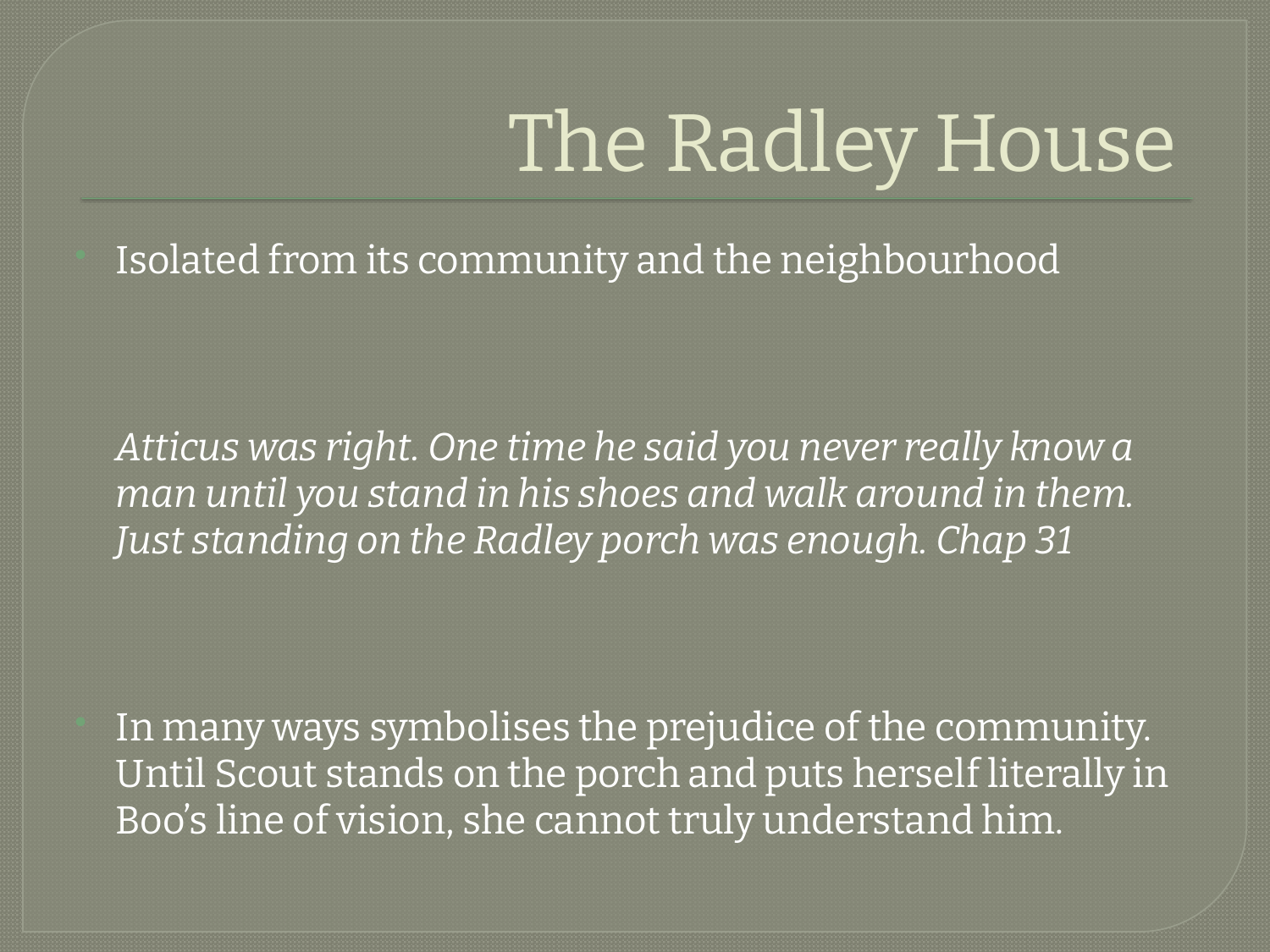

# The Radley House
Isolated from its community and the neighbourhood

Atticus was right. One time he said you never really know a man until you stand in his shoes and walk around in them. Just standing on the Radley porch was enough. Chap 31

In many ways symbolises the prejudice of the community. Until Scout stands on the porch and puts herself literally in Boo’s line of vision, she cannot truly understand him.